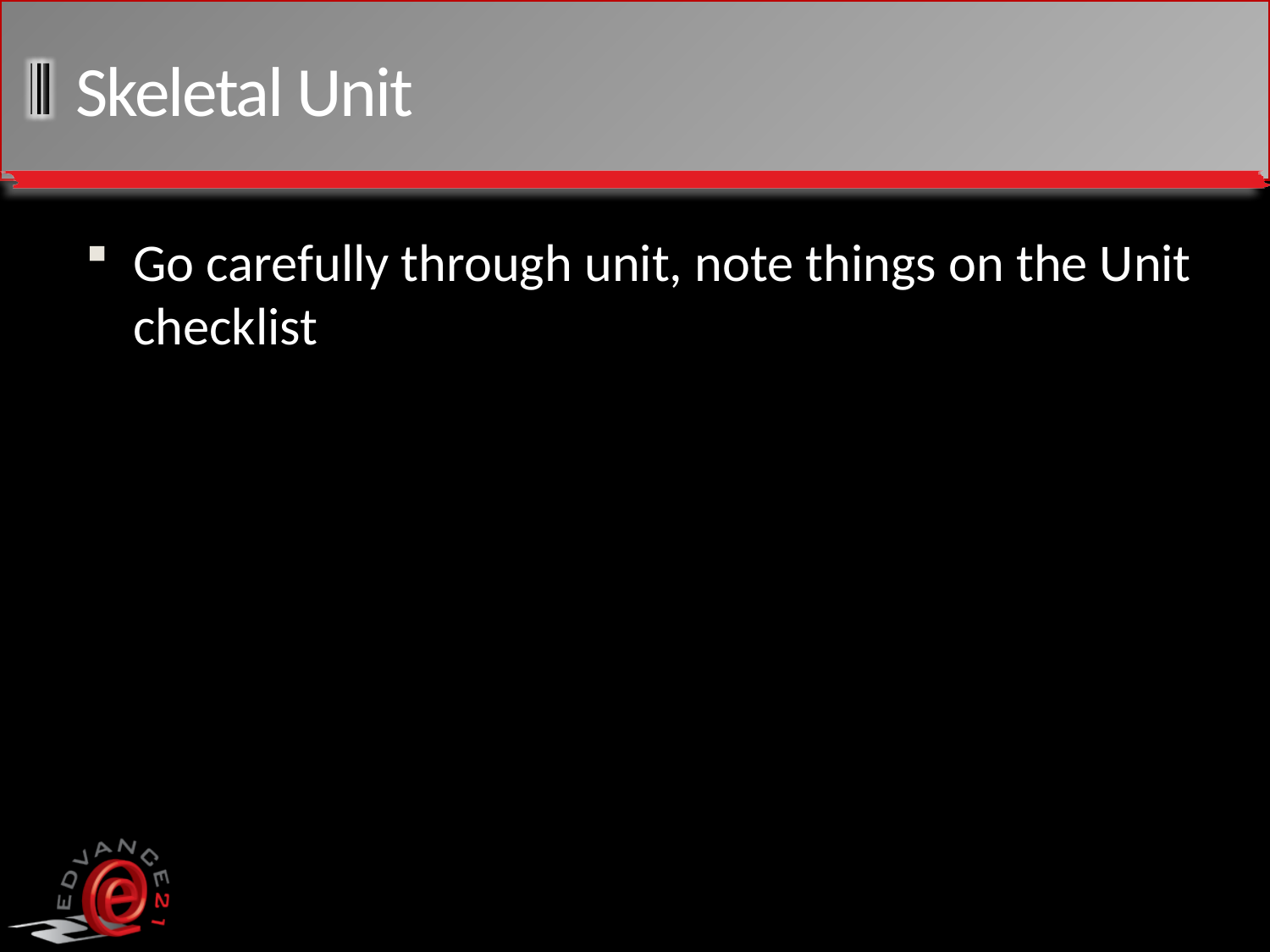

# Skeletal Unit
Go carefully through unit, note things on the Unit checklist